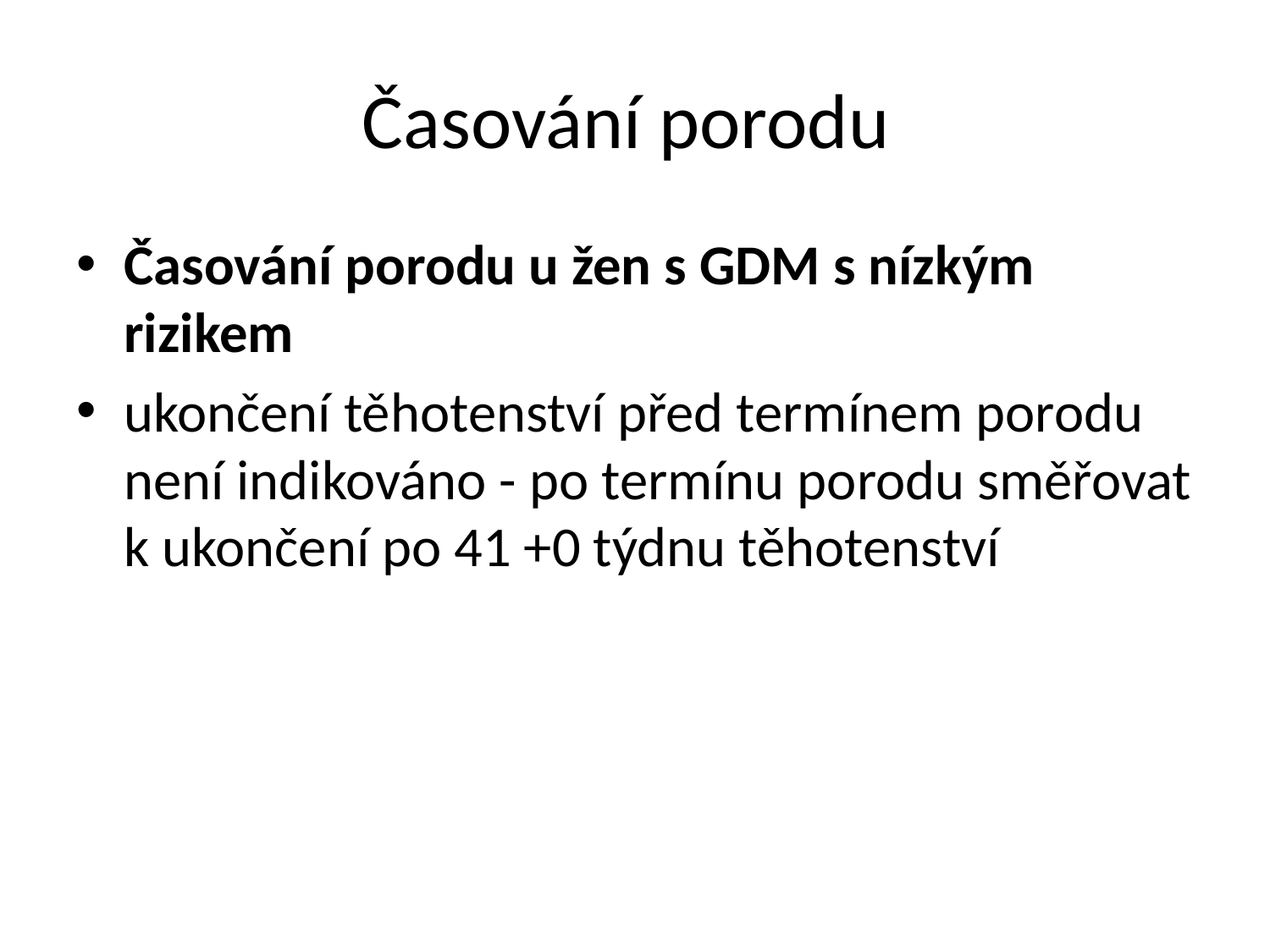

# Časování porodu
Časování porodu u žen s GDM s nízkým rizikem
ukončení těhotenství před termínem porodu není indikováno - po termínu porodu směřovat k ukončení po 41 +0 týdnu těhotenství